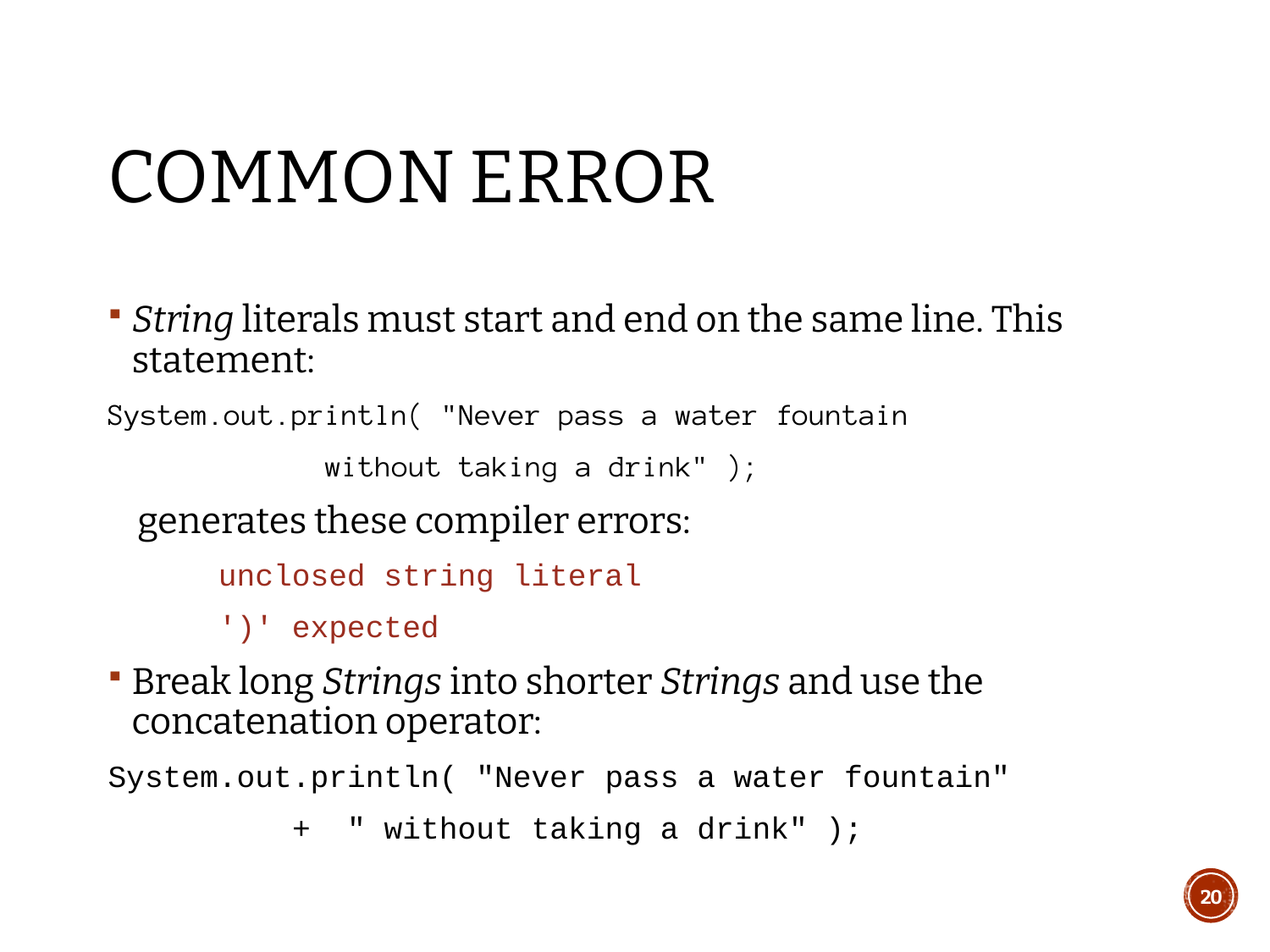

# Common Error
String literals must start and end on the same line. This statement:
System.out.println( "Never pass a water fountain
             without taking a drink" );
    generates these compiler errors:
      unclosed string literal
      ')' expected
Break long Strings into shorter Strings and use the concatenation operator:
System.out.println( "Never pass a water fountain"
          +  " without taking a drink" );
20